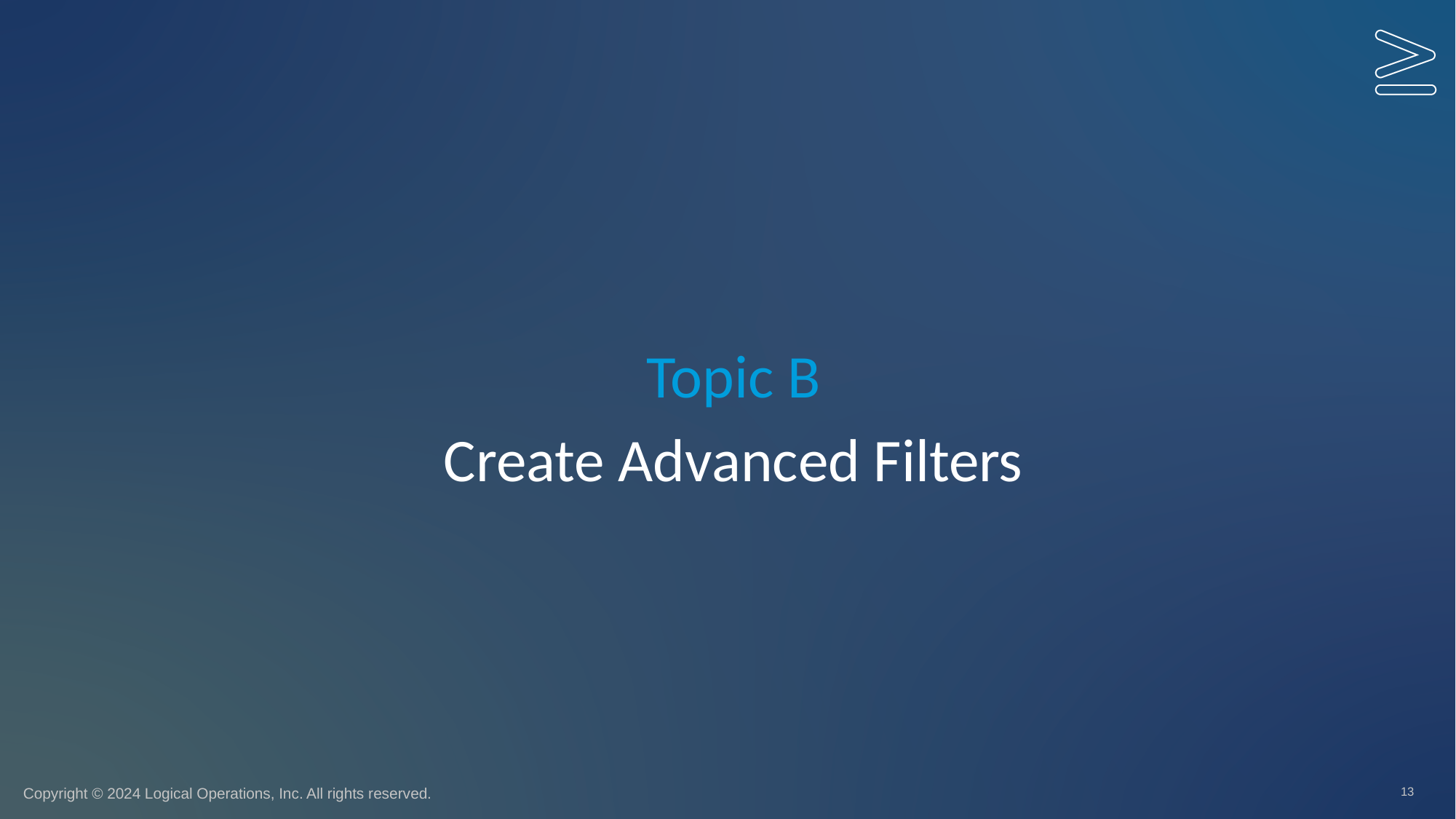

Topic B
# Create Advanced Filters
13